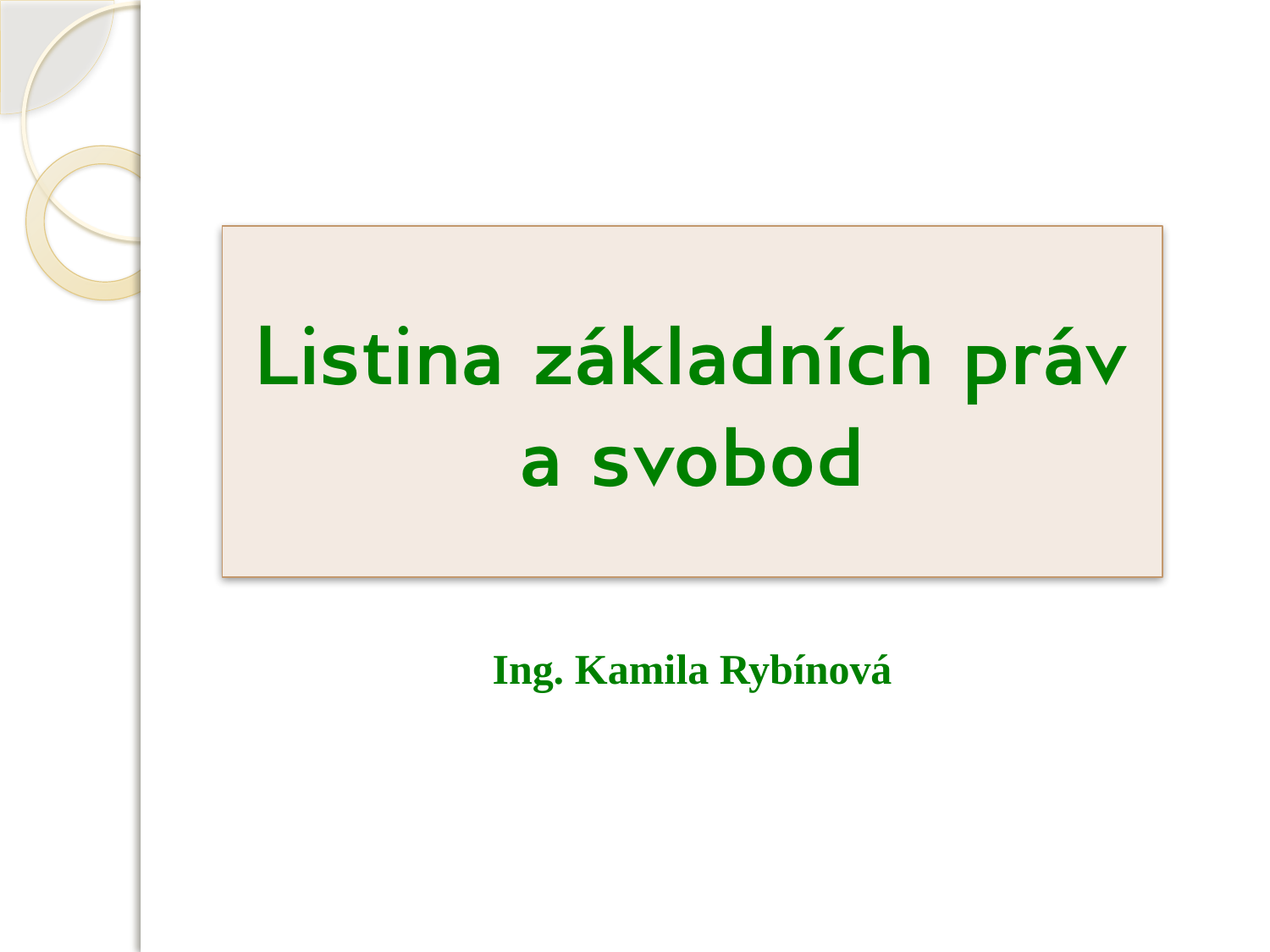

Listina základních práv a svobod

Ing. Kamila Rybínová